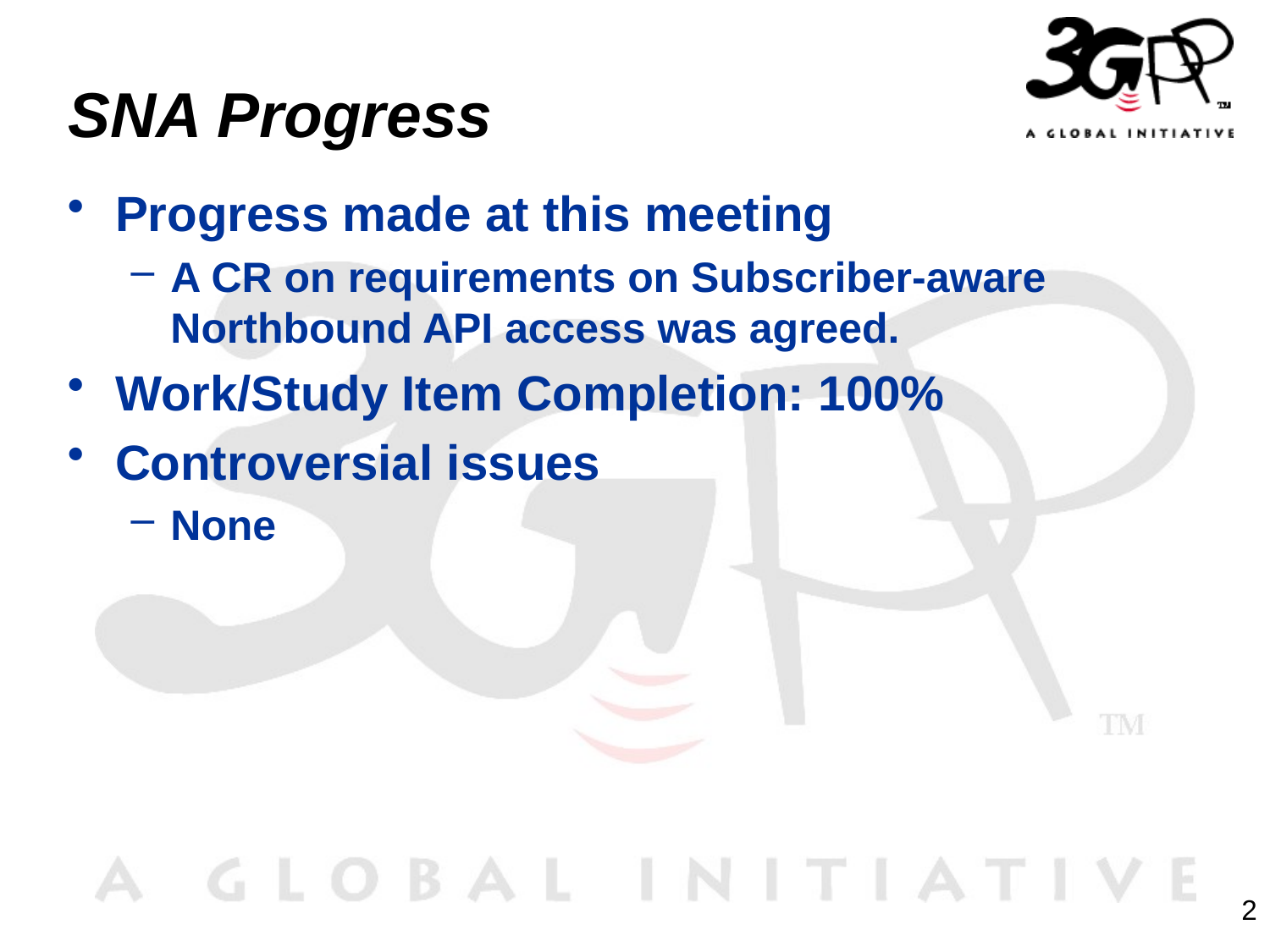

# SNA Progress
Progress made at this meeting
A CR on requirements on Subscriber-aware Northbound API access was agreed.
Work/Study Item Completion: 100%
Controversial issues
None
2